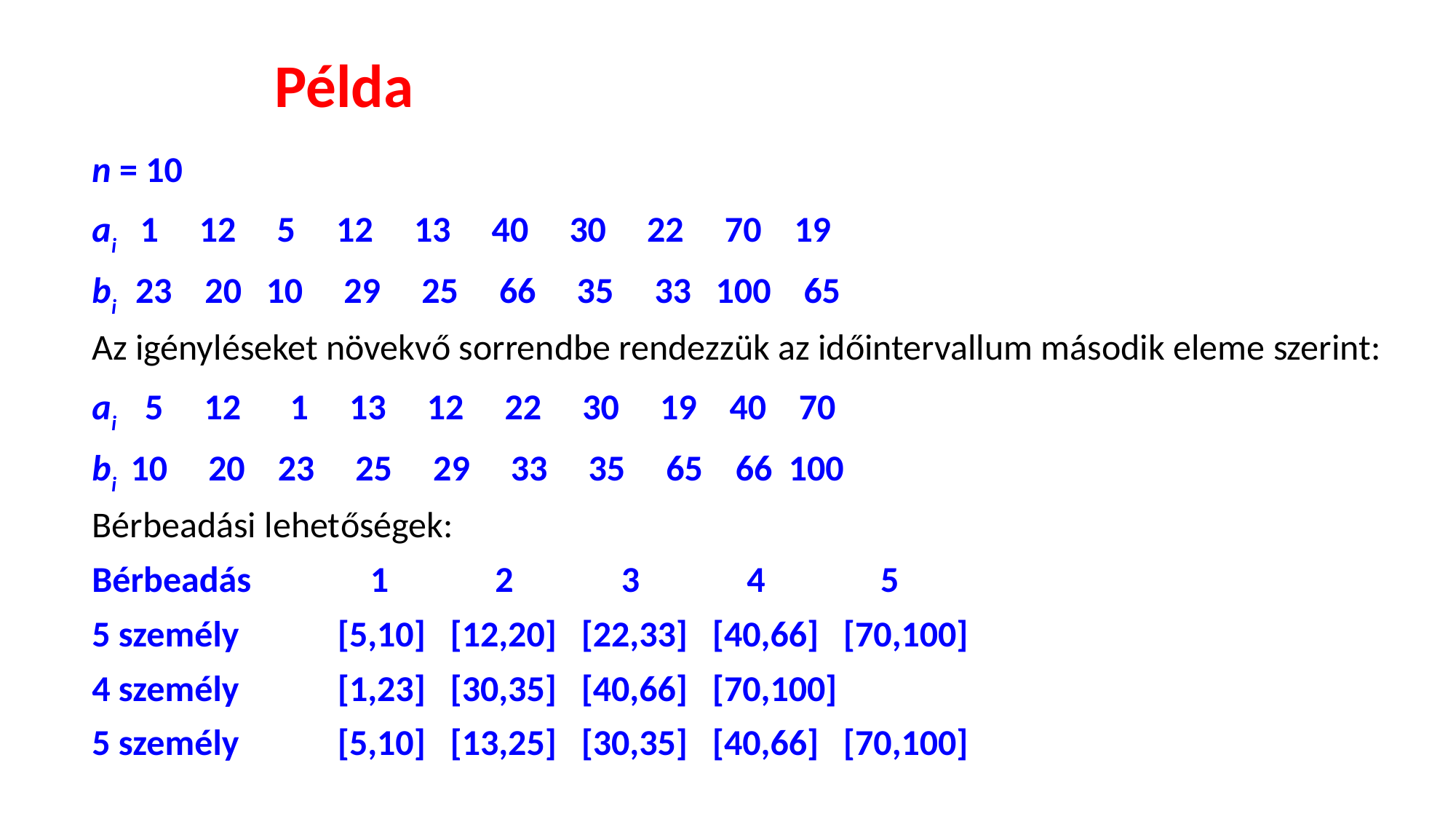

# Példa
n = 10
ai     1     12     5     12     13     40     30     22     70    19
bi    23    20   10     29     25     66     35     33   100    65
Az igényléseket növekvő sorrendbe rendezzük az időintervallum második eleme szerint:
ai      5     12      1     13     12     22     30     19    40    70
bi   10     20    23     25     29     33     35     65    66  100
Bérbeadási lehetőségek:
Bérbeadás   	    1             2 	        3 	          4 	             5
5 személy 	[5,10]   [12,20]   [22,33]   [40,66]   [70,100]
4 személy 	[1,23]   [30,35]   [40,66]   [70,100]
5 személy 	[5,10]   [13,25]   [30,35]   [40,66]   [70,100]